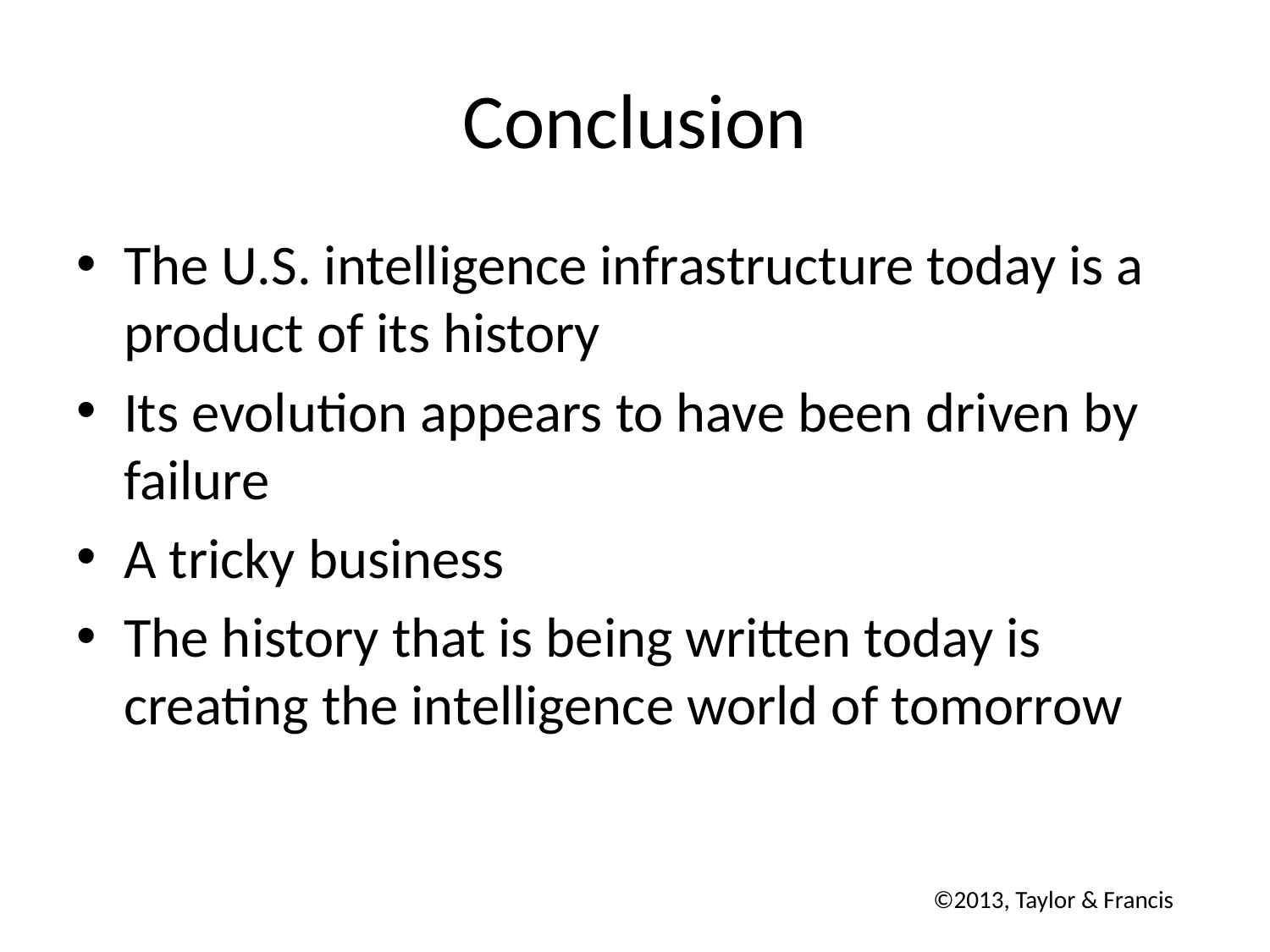

# Conclusion
The U.S. intelligence infrastructure today is a product of its history
Its evolution appears to have been driven by failure
A tricky business
The history that is being written today is creating the intelligence world of tomorrow
©2013, Taylor & Francis